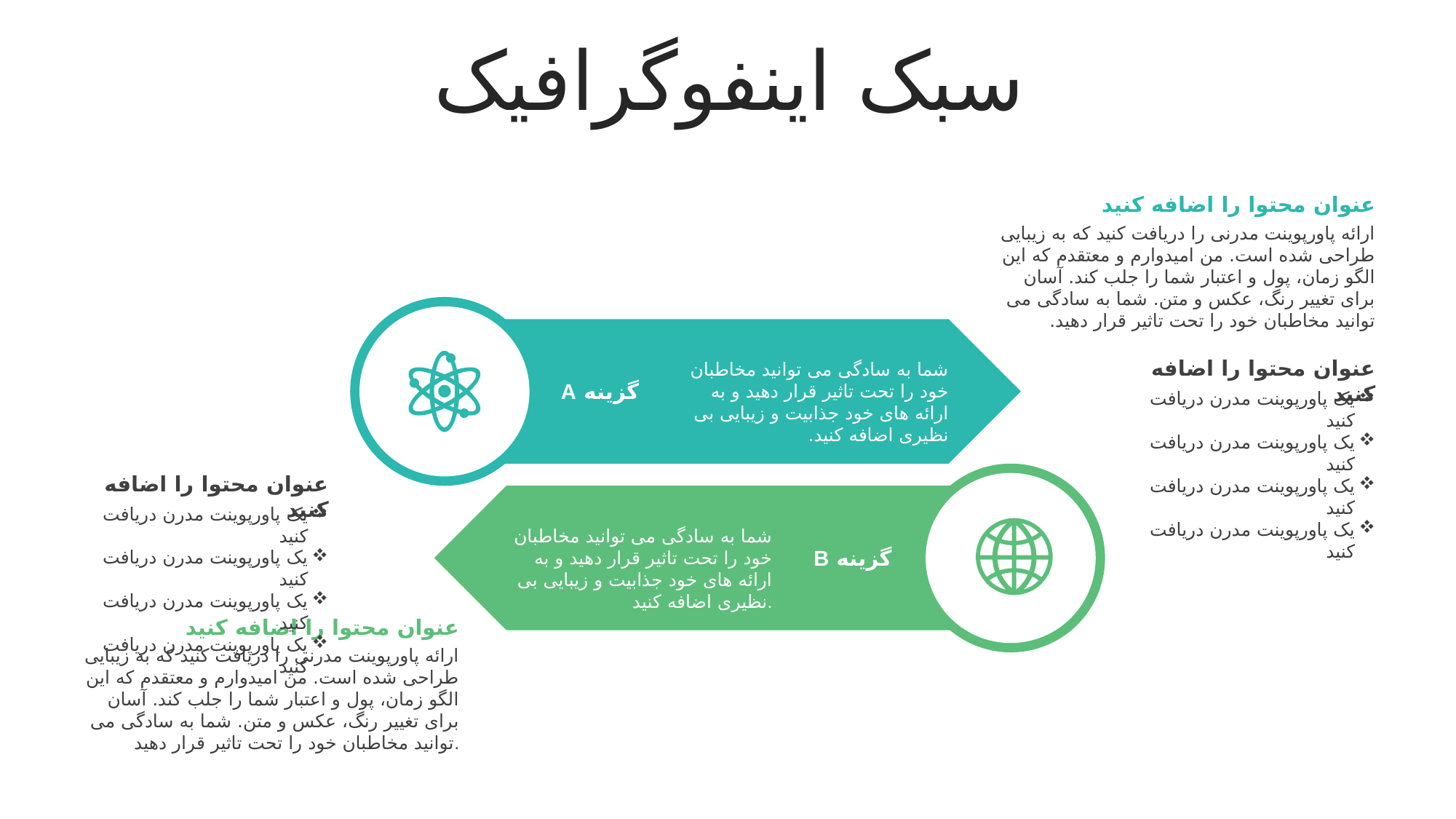

سبک اینفوگرافیک
عنوان محتوا را اضافه کنید
ارائه پاورپوینت مدرنی را دریافت کنید که به زیبایی طراحی شده است. من امیدوارم و معتقدم که این الگو زمان، پول و اعتبار شما را جلب کند. آسان برای تغییر رنگ، عکس و متن. شما به سادگی می توانید مخاطبان خود را تحت تاثیر قرار دهید.

عنوان محتوا را اضافه کنید
یک پاورپوینت مدرن دریافت کنید
یک پاورپوینت مدرن دریافت کنید
یک پاورپوینت مدرن دریافت کنید
یک پاورپوینت مدرن دریافت کنید

شما به سادگی می توانید مخاطبان خود را تحت تاثیر قرار دهید و به ارائه های خود جذابیت و زیبایی بی نظیری اضافه کنید.
گزینه A

یک پاورپوینت مدرن دریافت کنید
یک پاورپوینت مدرن دریافت کنید
یک پاورپوینت مدرن دریافت کنید
یک پاورپوینت مدرن دریافت کنید
عنوان محتوا را اضافه کنید

شما به سادگی می توانید مخاطبان خود را تحت تاثیر قرار دهید و به ارائه های خود جذابیت و زیبایی بی نظیری اضافه کنید.
گزینه B
ارائه پاورپوینت مدرنی را دریافت کنید که به زیبایی طراحی شده است. من امیدوارم و معتقدم که این الگو زمان، پول و اعتبار شما را جلب کند. آسان برای تغییر رنگ، عکس و متن. شما به سادگی می توانید مخاطبان خود را تحت تاثیر قرار دهید.
عنوان محتوا را اضافه کنید